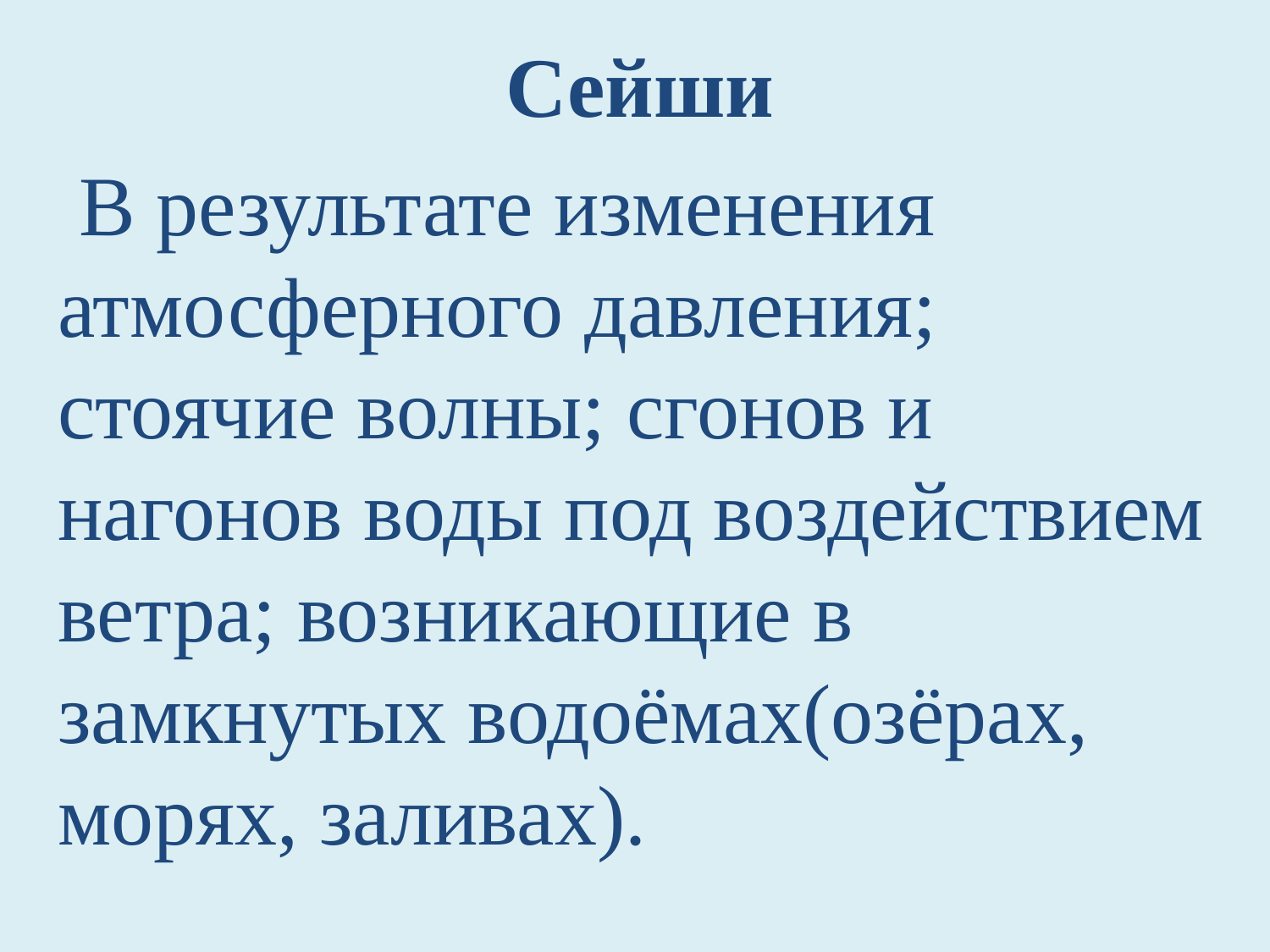

Сейши
 В результате изменения атмосферного давления; стоячие волны; сгонов и нагонов воды под воздействием ветра; возникающие в замкнутых водоёмах(озёрах, морях, заливах).